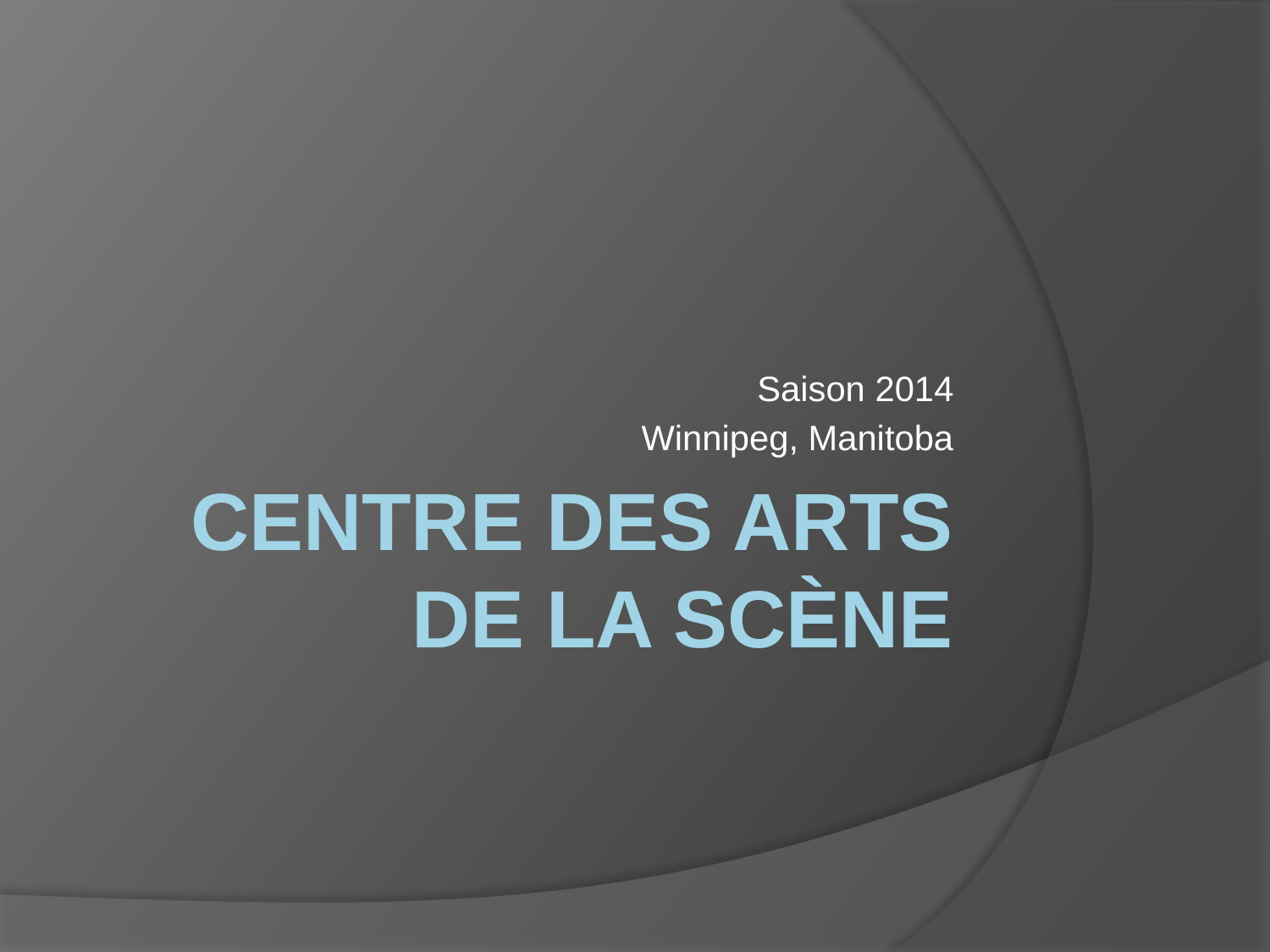

Saison 2014
Winnipeg, Manitoba
# Centre des Arts de la scène